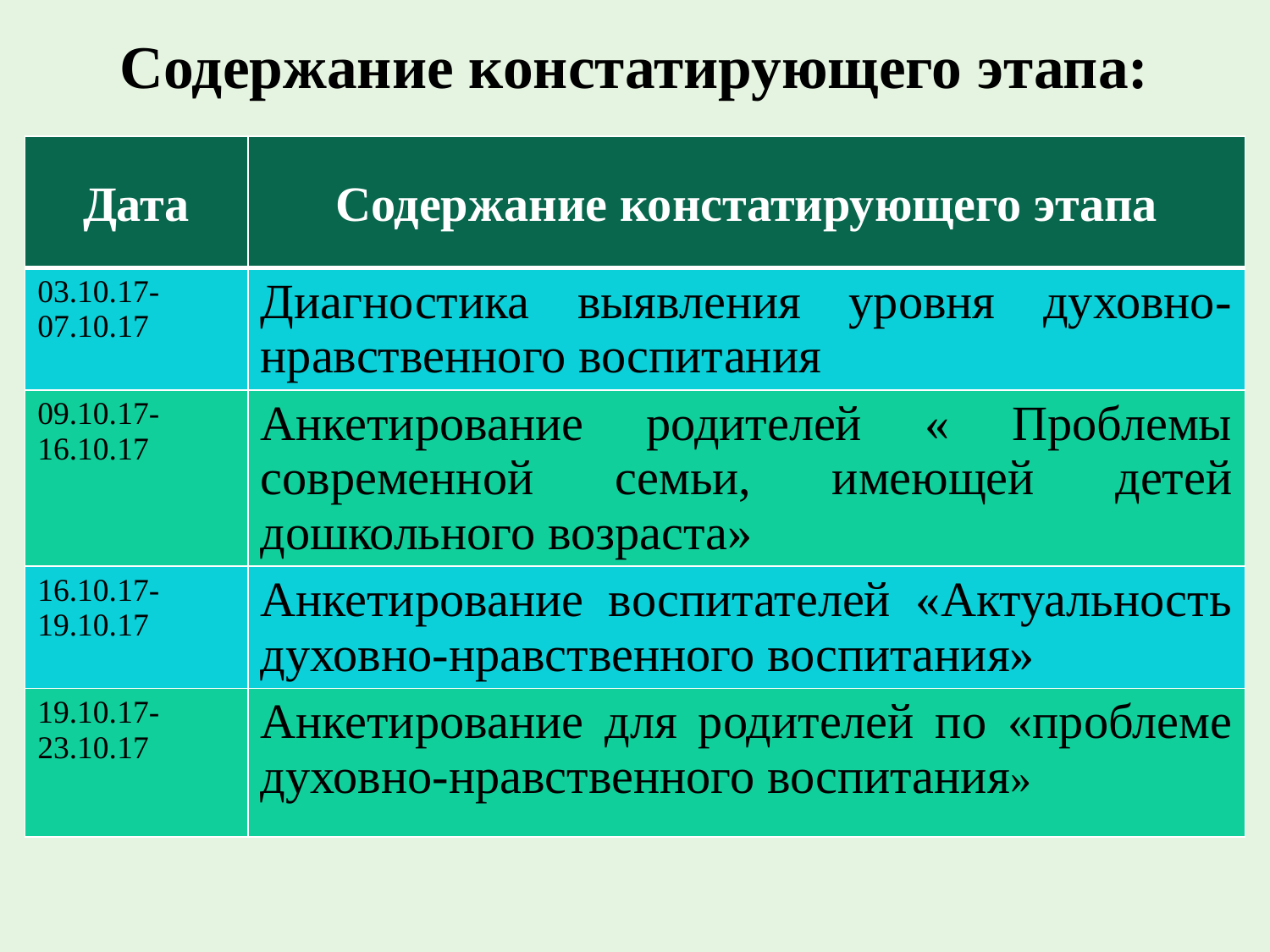

# Содержание констатирующего этапа:
| Дата | Содержание констатирующего этапа |
| --- | --- |
| 03.10.17-07.10.17 | Диагностика выявления уровня духовно- нравственного воспитания |
| 09.10.17- 16.10.17 | Анкетирование родителей « Проблемы современной семьи, имеющей детей дошкольного возраста» |
| 16.10.17-19.10.17 | Анкетирование воспитателей «Актуальность духовно-нравственного воспитания» |
| 19.10.17- 23.10.17 | Анкетирование для родителей по «проблеме духовно-нравственного воспитания» |